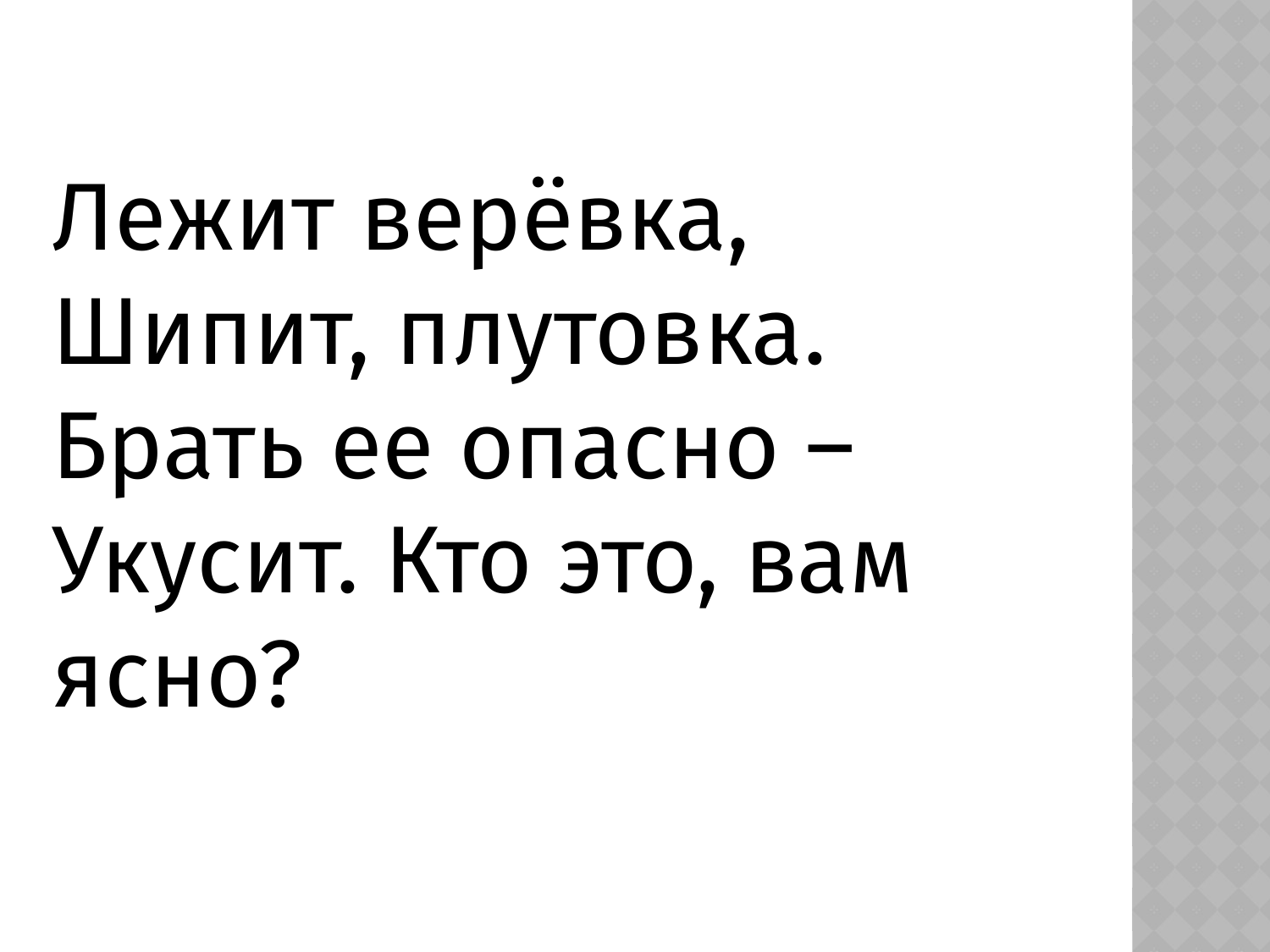

Лежит верёвка,
Шипит, плутовка.
Брать ее опасно –
Укусит. Кто это, вам ясно?